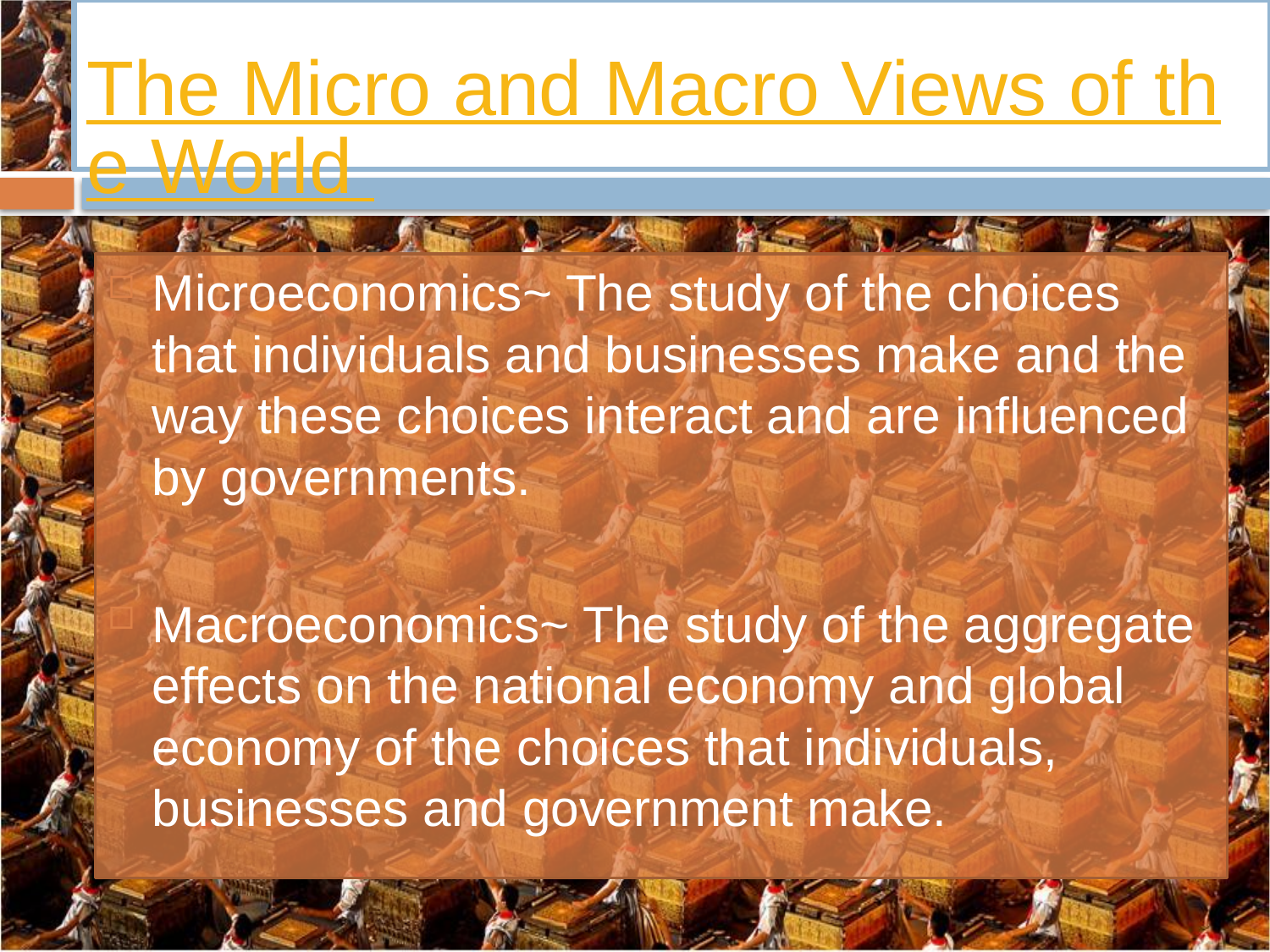

# The Micro and Macro Views of the World
Microeconomics~ The study of the choices that individuals and businesses make and the way these choices interact and are influenced by governments.

Macroeconomics~ The study of the aggregate effects on the national economy and global economy of the choices that individuals, businesses and government make.